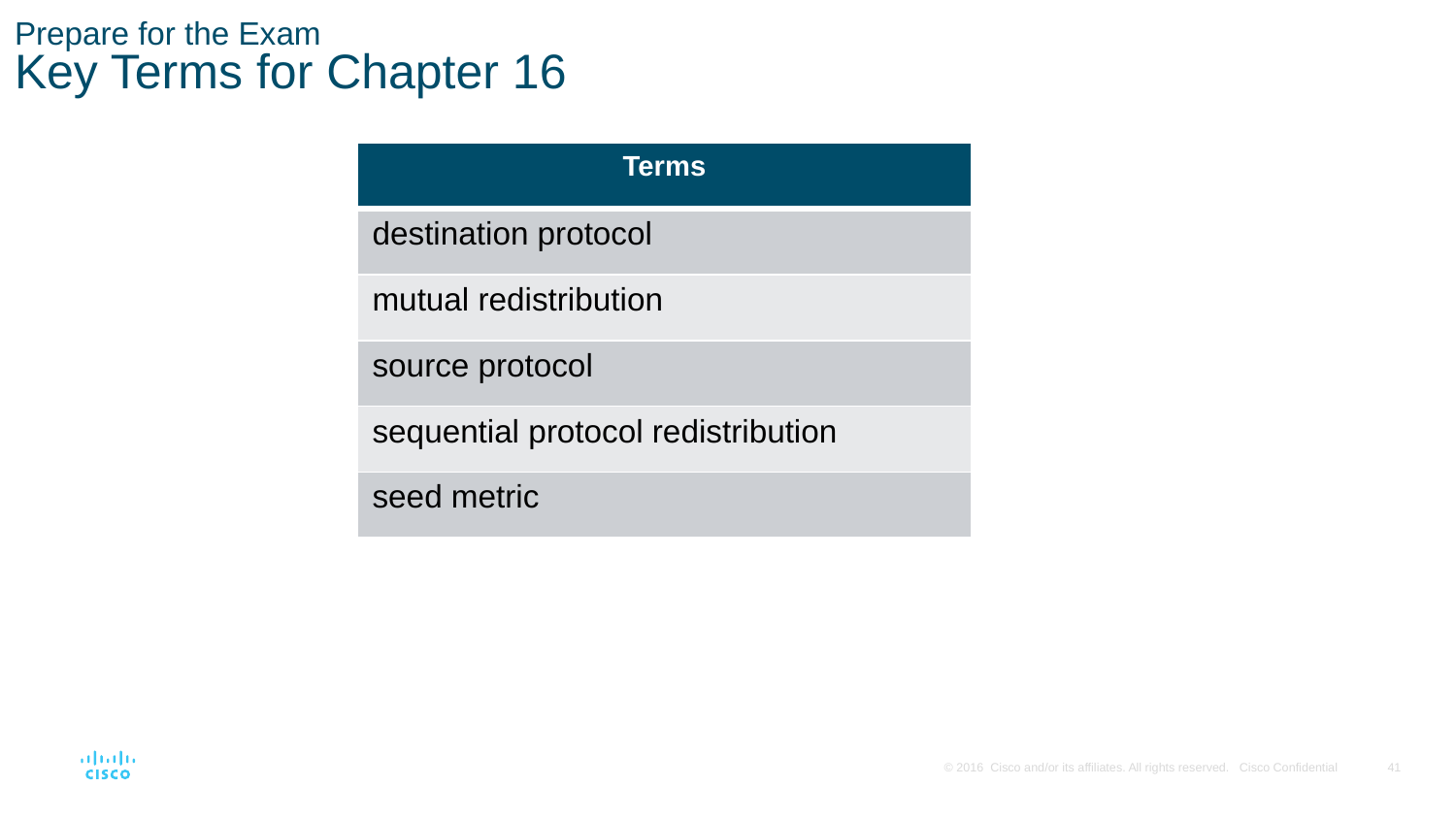

# Prepare for the Exam Key Terms for Chapter 16
| Terms |
| --- |
| destination protocol |
| mutual redistribution |
| source protocol |
| sequential protocol redistribution |
| seed metric |